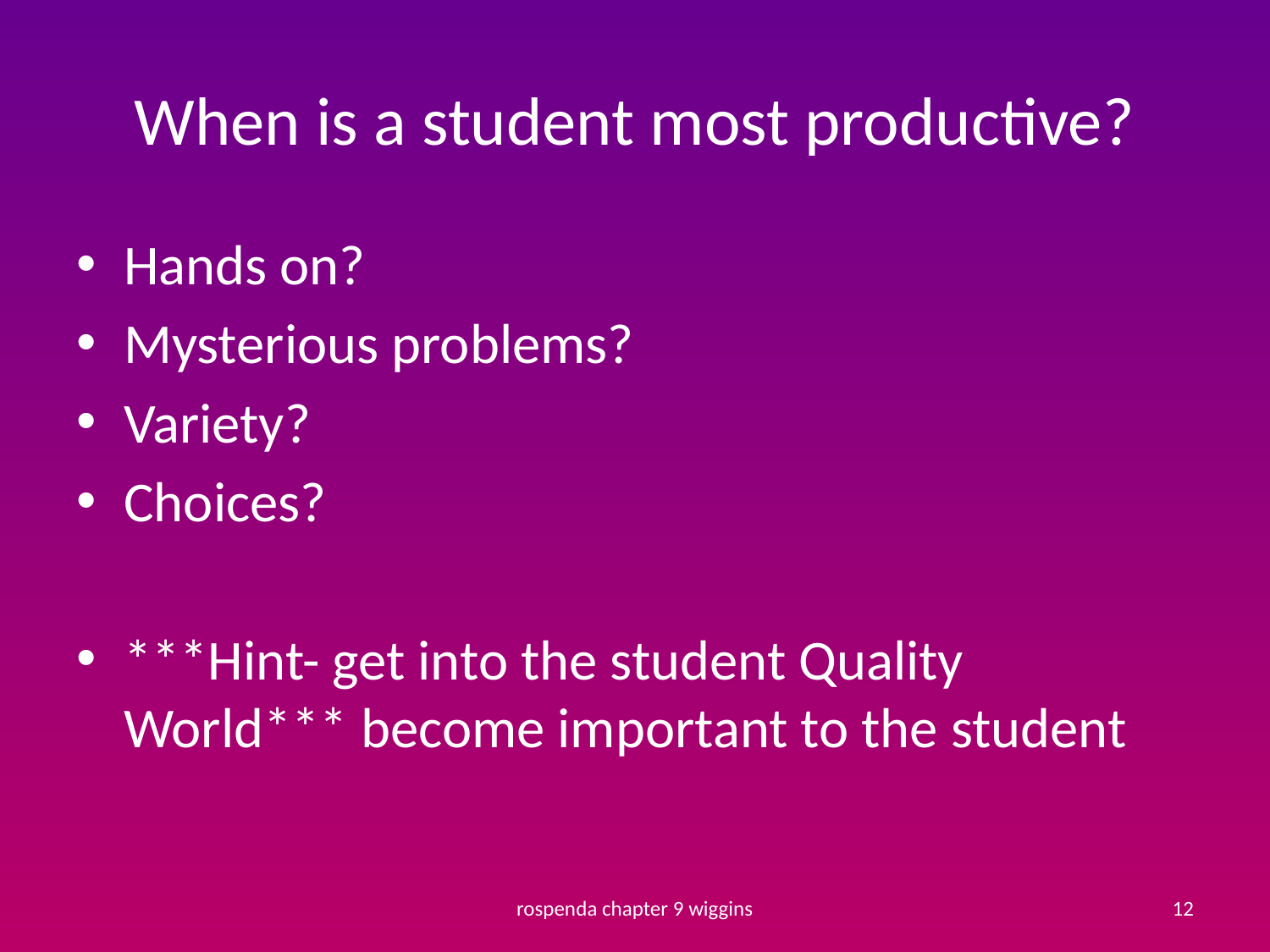

# When is a student most productive?
Hands on?
Mysterious problems?
Variety?
Choices?

***Hint- get into the student Quality World*** become important to the student
rospenda chapter 9 wiggins
12